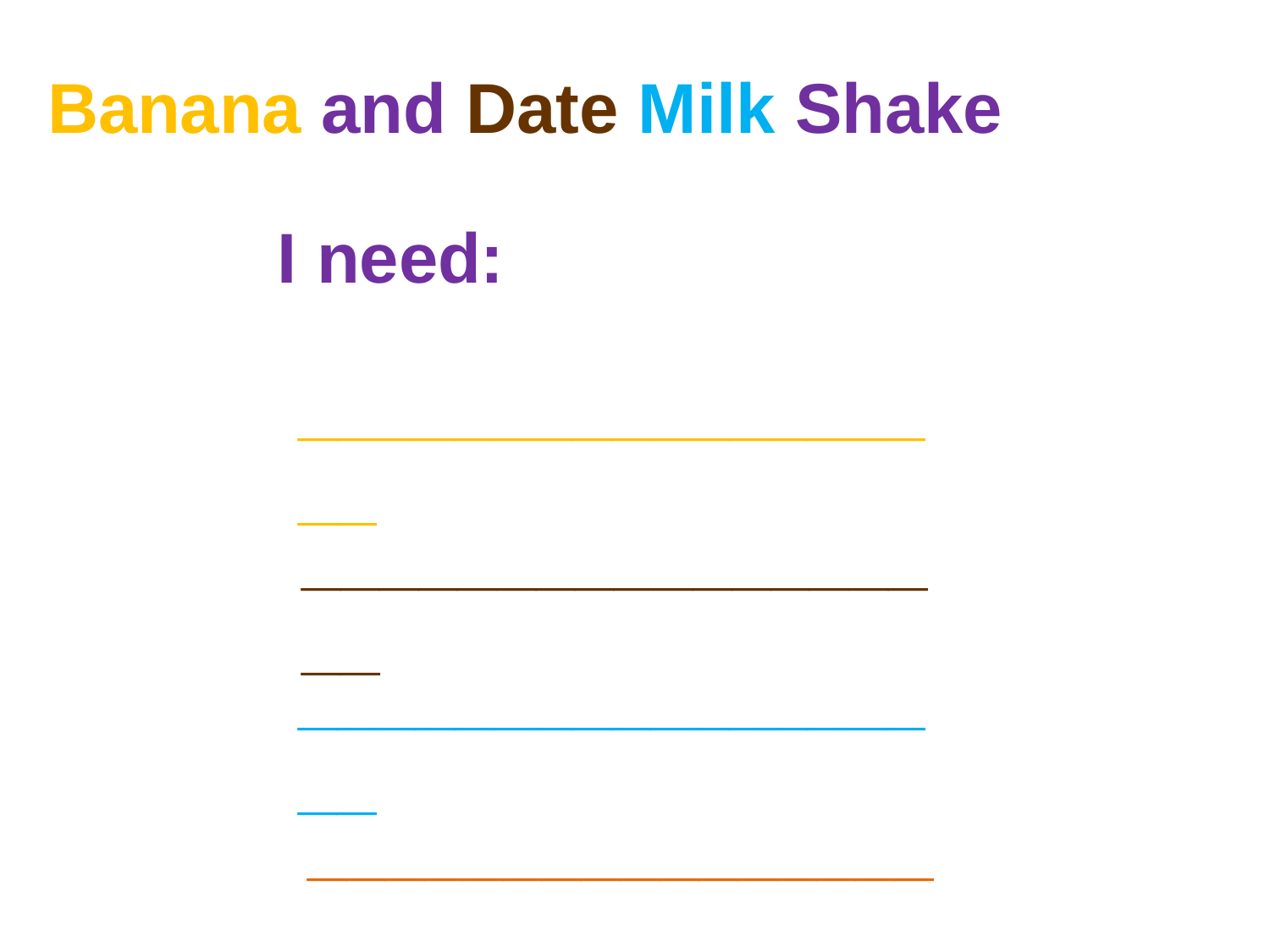

Banana and Date Milk Shake
I need:
__________________
__________________
__________________
__________________